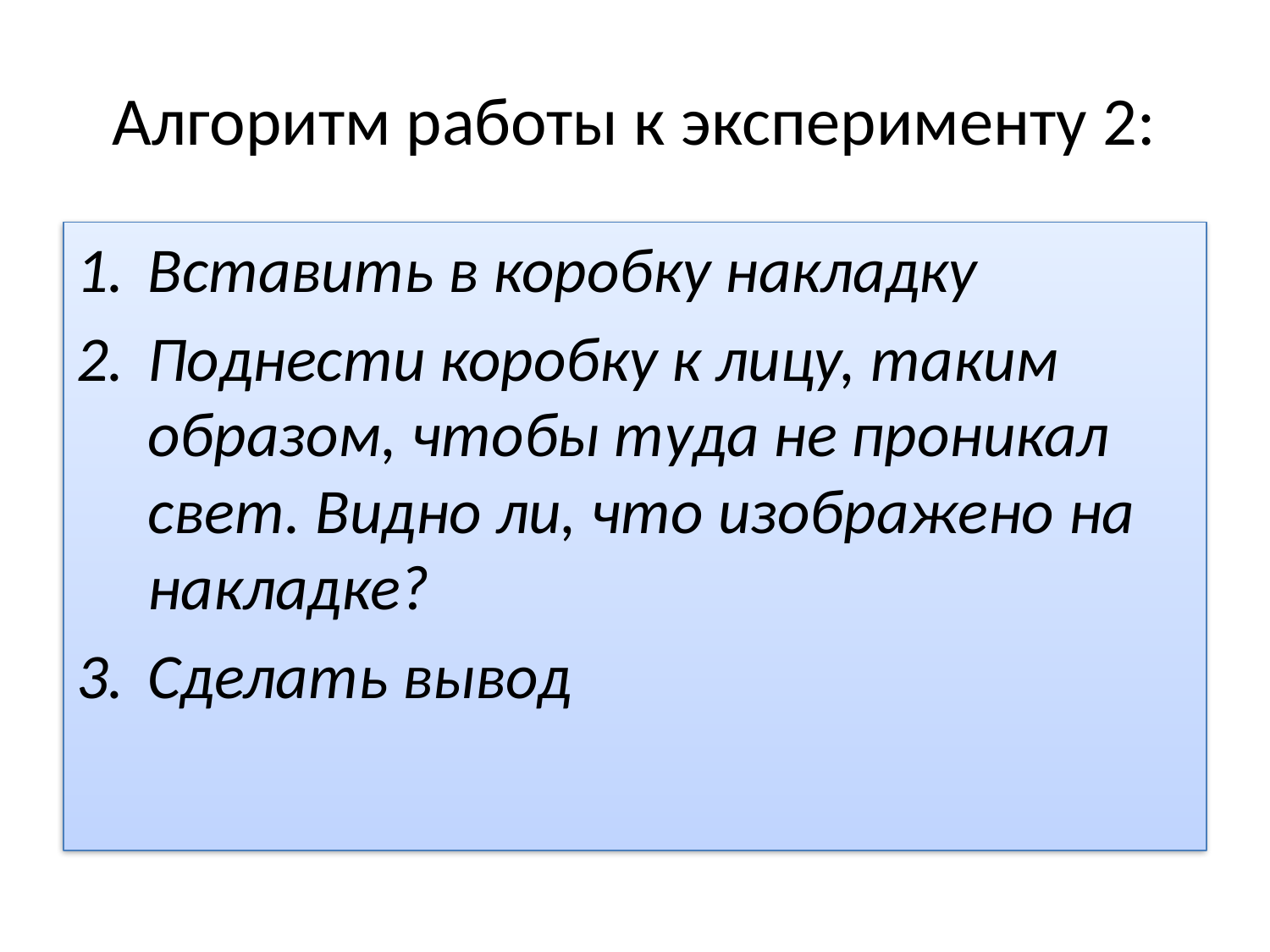

# Алгоритм работы к эксперименту 2:
Вставить в коробку накладку
Поднести коробку к лицу, таким образом, чтобы туда не проникал свет. Видно ли, что изображено на накладке?
Сделать вывод